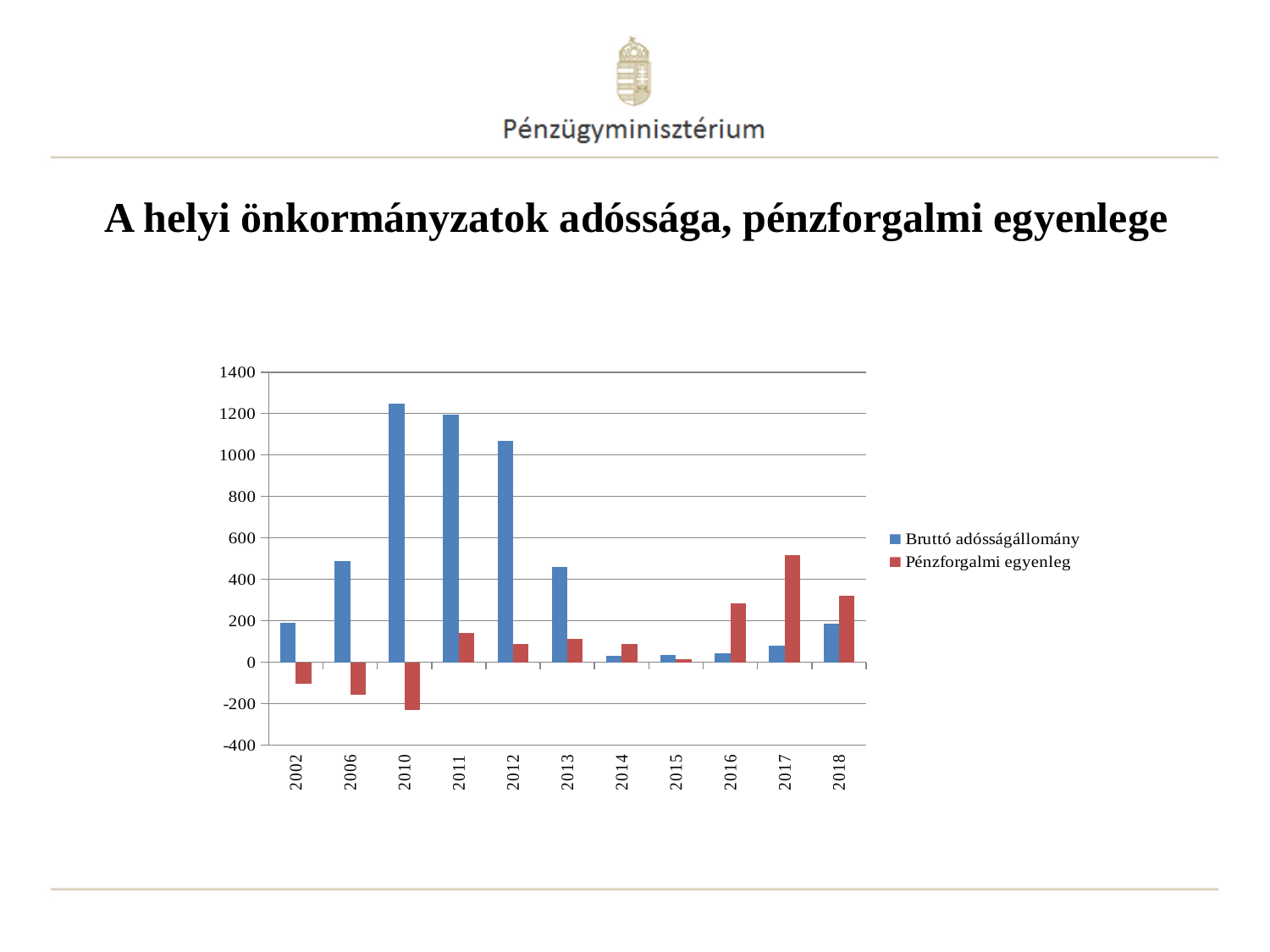

A helyi önkormányzatok adóssága, pénzforgalmi egyenlege

### Chart

| Category | Bruttó adósságállomány | Pénzforgalmi egyenleg |
|---|---|---|
| 2002 | 191.5 | -105.0 |
| 2006 | 490.1 | -156.5 |
| 2010 | 1247.5 | -232.0 |
| 2011 | 1196.0 | 143.5 |
| 2012 | 1067.1 | 90.3 |
| 2013 | 459.6 | 112.9 |
| 2014 | 31.2 | 89.5 |
| 2015 | 36.6 | 13.6 |
| 2016 | 42.5 | 285.0 |
| 2017 | 78.8 | 518.9 |
| 2018 | 185.0 | 319.6 |